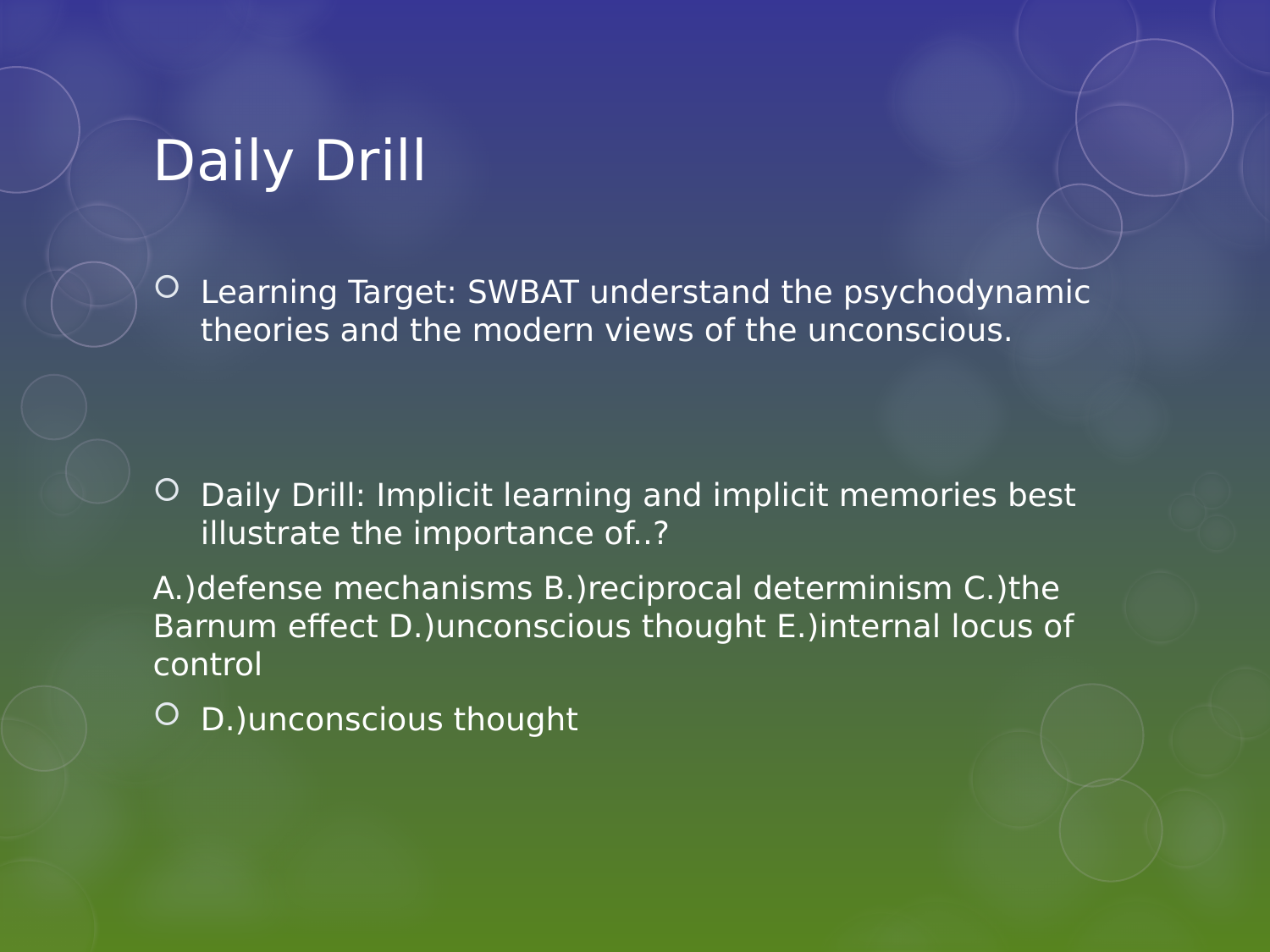

# Daily Drill
Learning Target: SWBAT understand the psychodynamic theories and the modern views of the unconscious.

Daily Drill: Implicit learning and implicit memories best illustrate the importance of..?
A.)defense mechanisms B.)reciprocal determinism C.)the Barnum effect D.)unconscious thought E.)internal locus of control
D.)unconscious thought